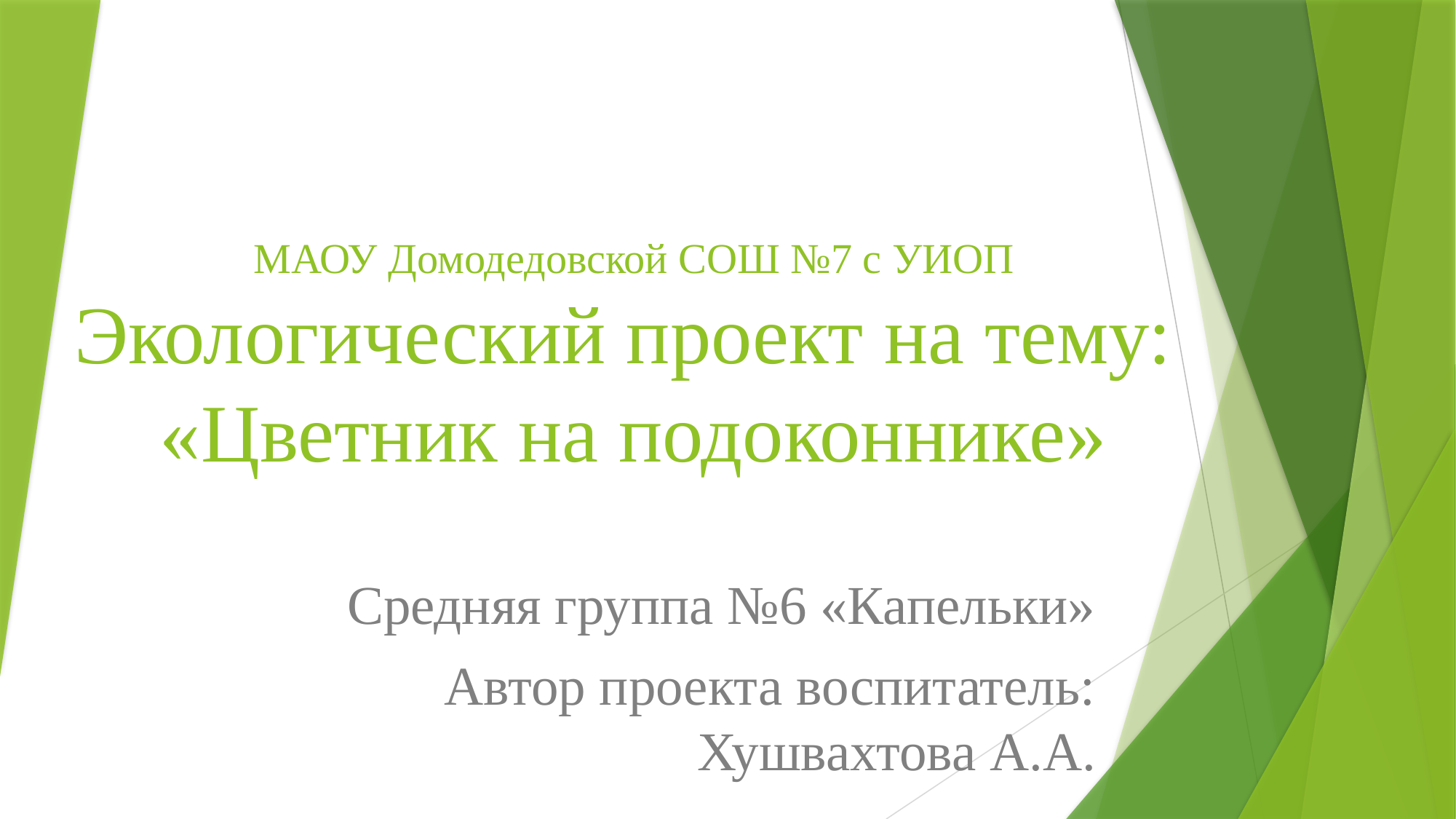

# МАОУ Домодедовской СОШ №7 с УИОП Экологический проект на тему: «Цветник на подоконнике»

Средняя группа №6 «Капельки»
Автор проекта воспитатель: Хушвахтова А.А.